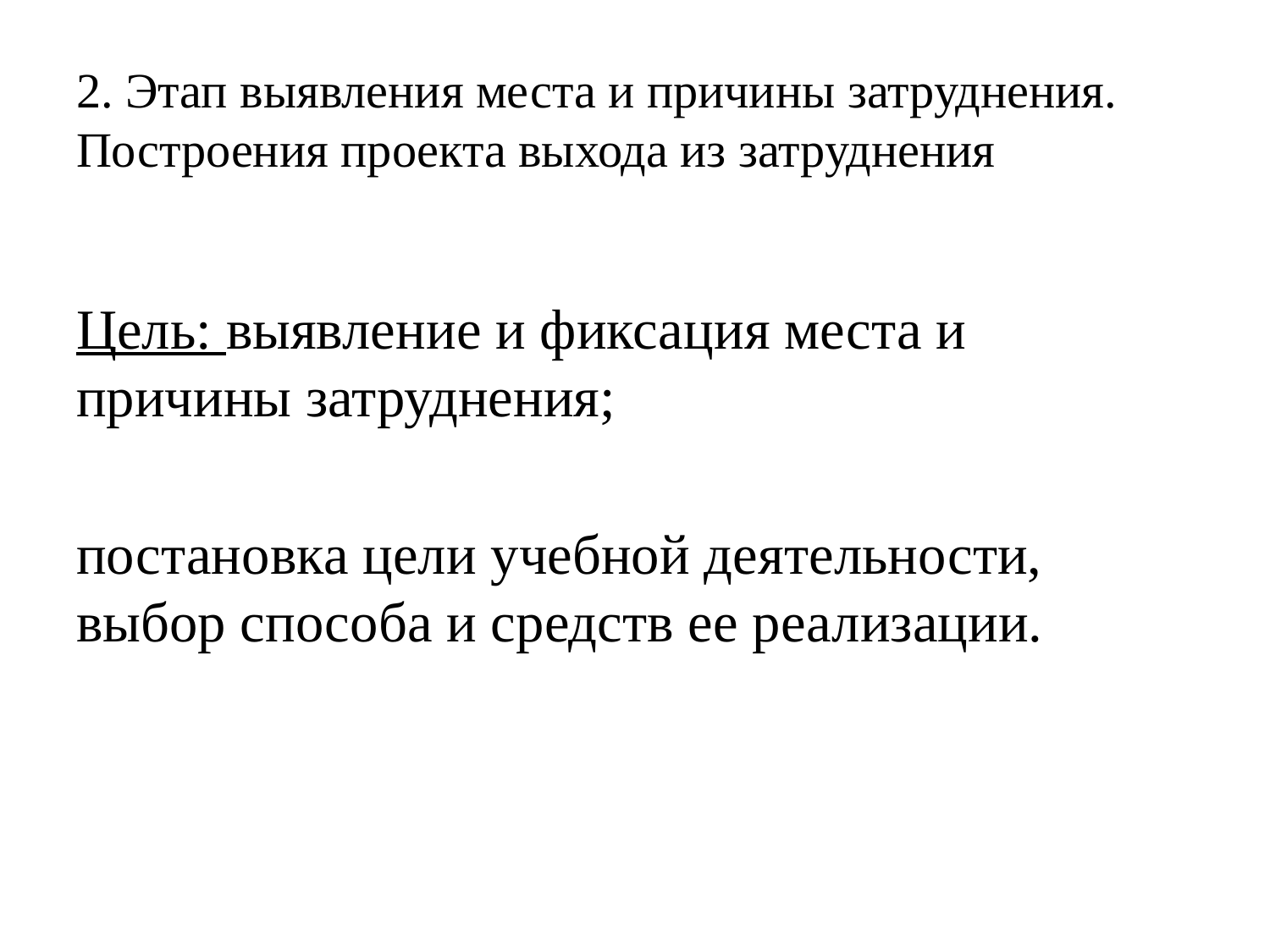

# 2. Этап выявления места и причины затруднения. Построения проекта выхода из затруднения
Цель: выявление и фиксация места и причины затруднения;

постановка цели учебной деятельности, выбор способа и средств ее реализации.